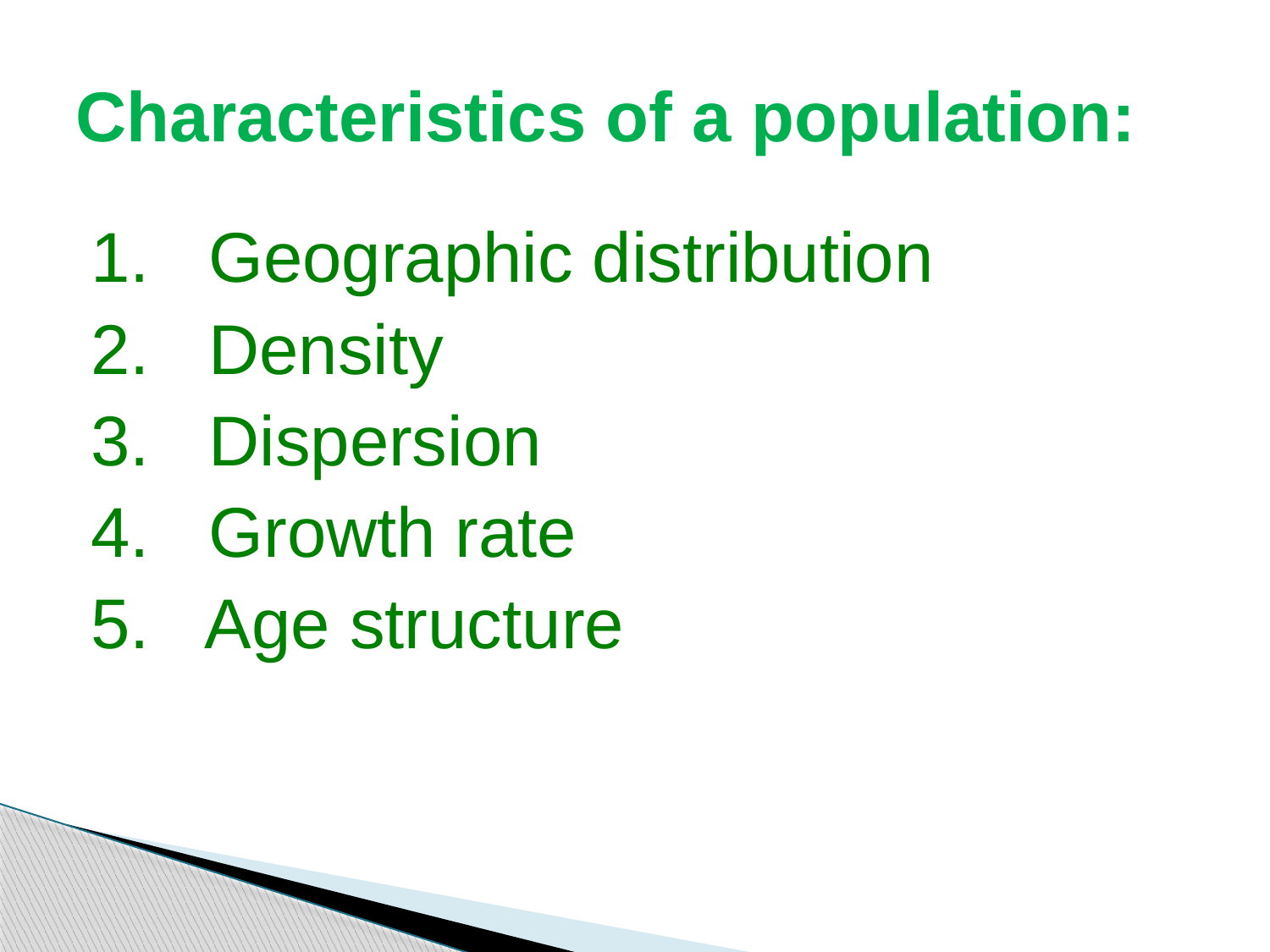

# Characteristics of a population:
1.   Geographic distribution
2.   Density
3.   Dispersion
4.   Growth rate
5.   Age structure